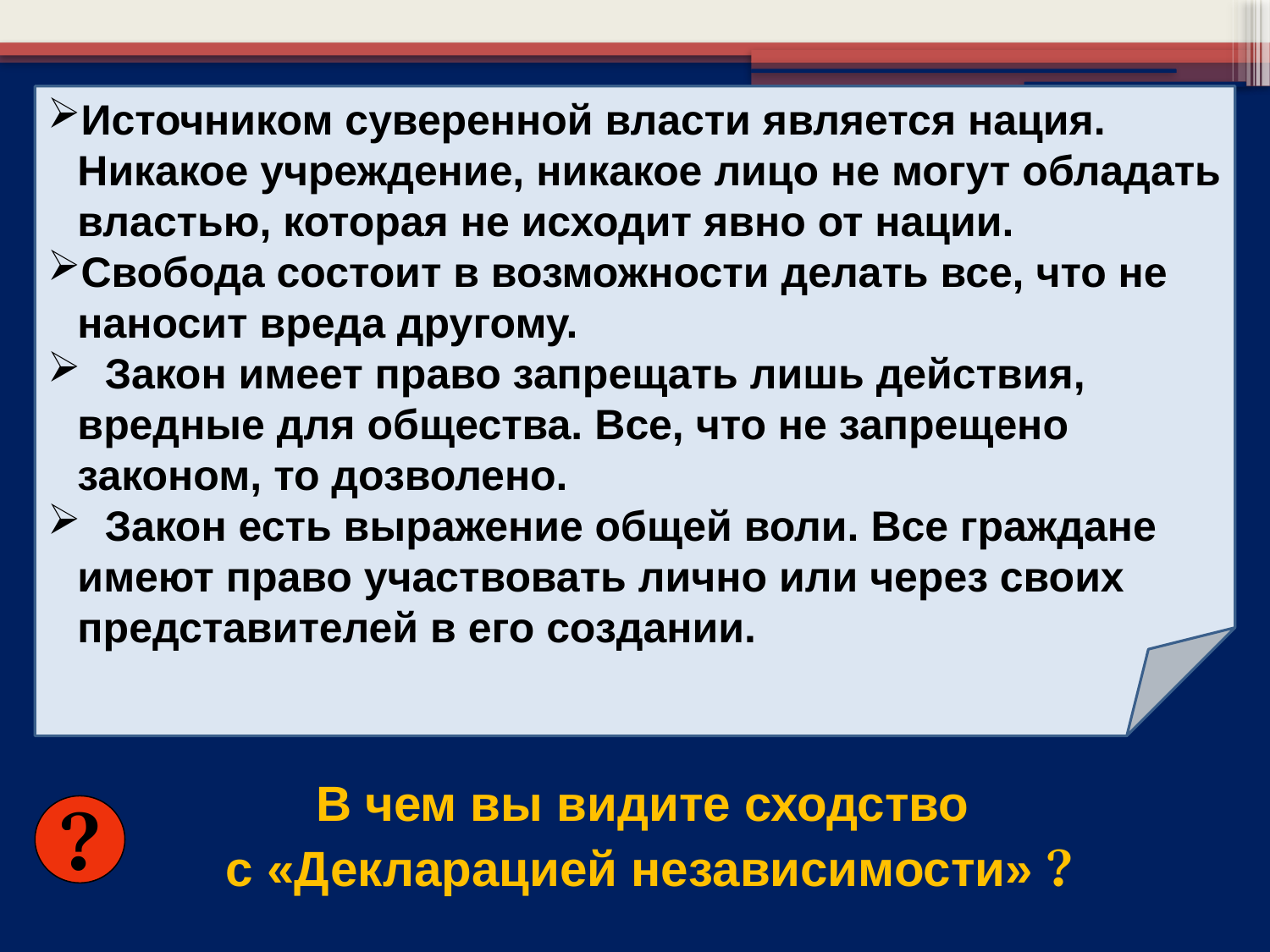

Источником суверенной власти является нация. Никакое учреждение, никакое лицо не могут обладать властью, которая не исходит явно от нации.
Свобода состоит в возможности делать все, что не наносит вреда другому.
  Закон имеет право запрещать лишь действия, вредные для общества. Все, что не запрещено законом, то дозволено.
  Закон есть выражение общей воли. Все граждане имеют право участвовать лично или через своих представителей в его создании.
В чем вы видите сходство
 с «Декларацией независимости» ?

?